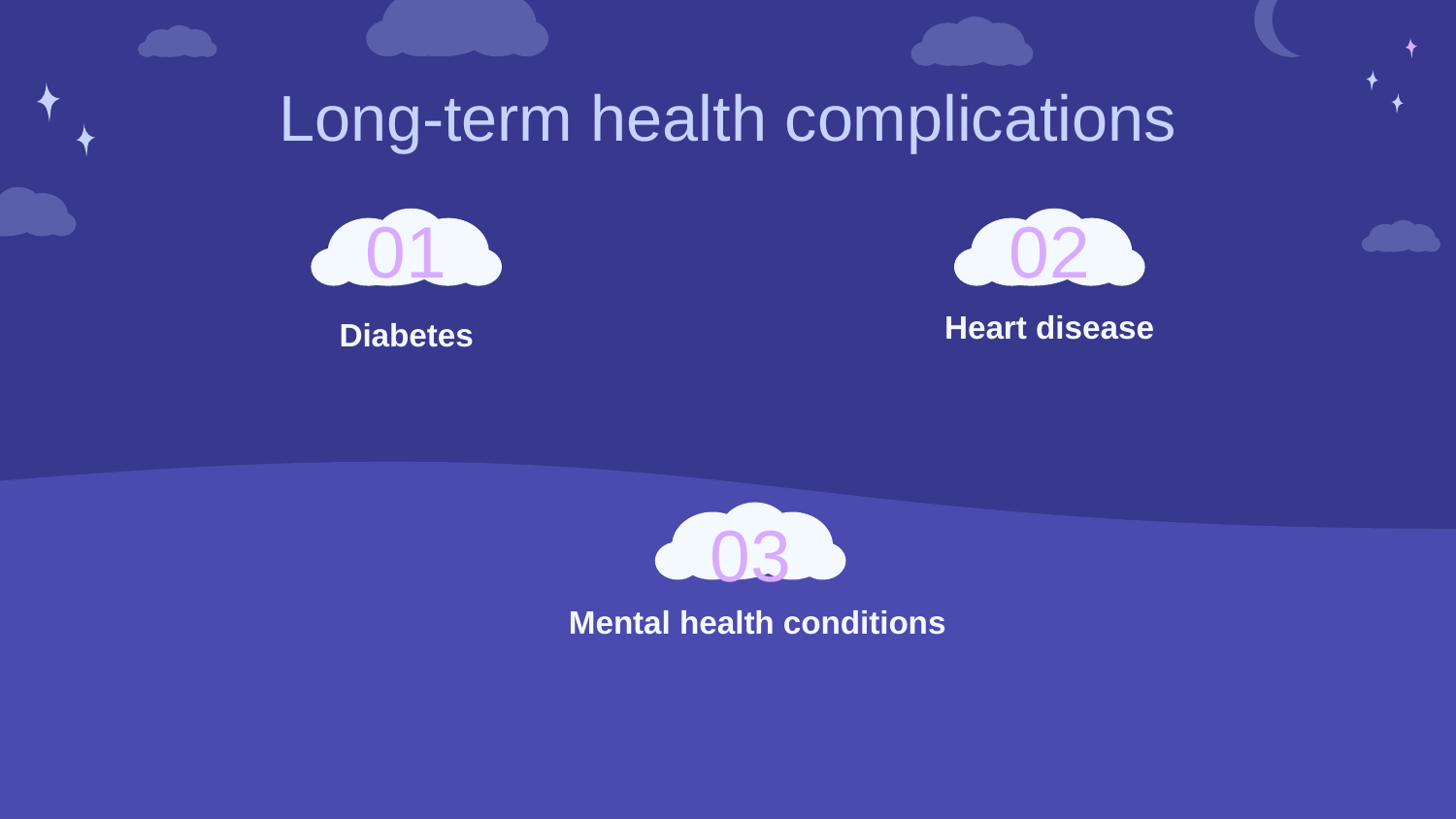

# Long-term health complications
01
02

Heart disease
Diabetes

03
Mental health conditions